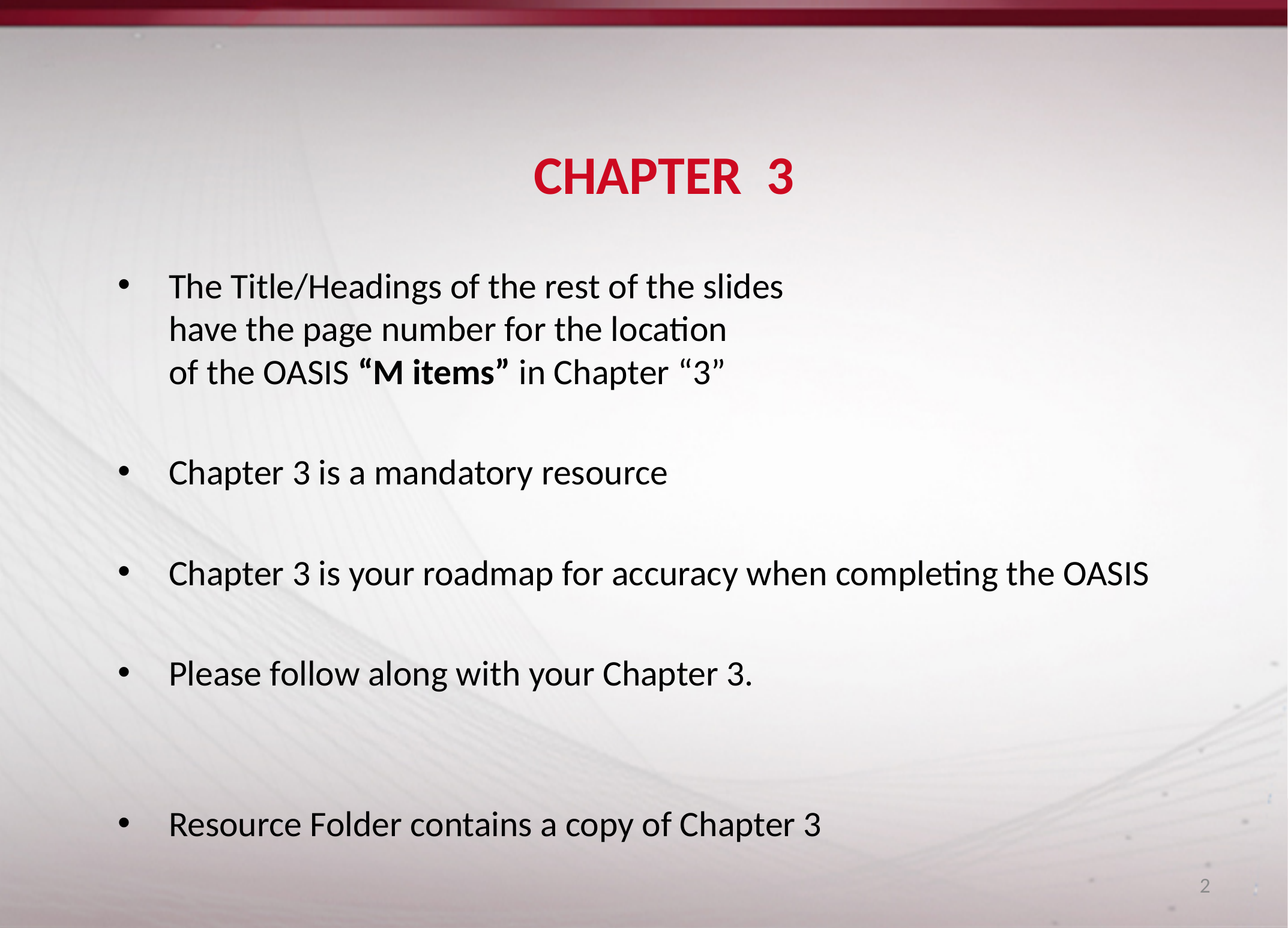

CHAPTER  3

The Title/Headings of the rest of the slides
have the page number for the location
of the OASIS “M items” in Chapter “3”

Chapter 3 is a mandatory resource

Chapter 3 is your roadmap for accuracy when completing the OASIS

Please follow along with your Chapter 3.

Resource Folder contains a copy of Chapter 3

2